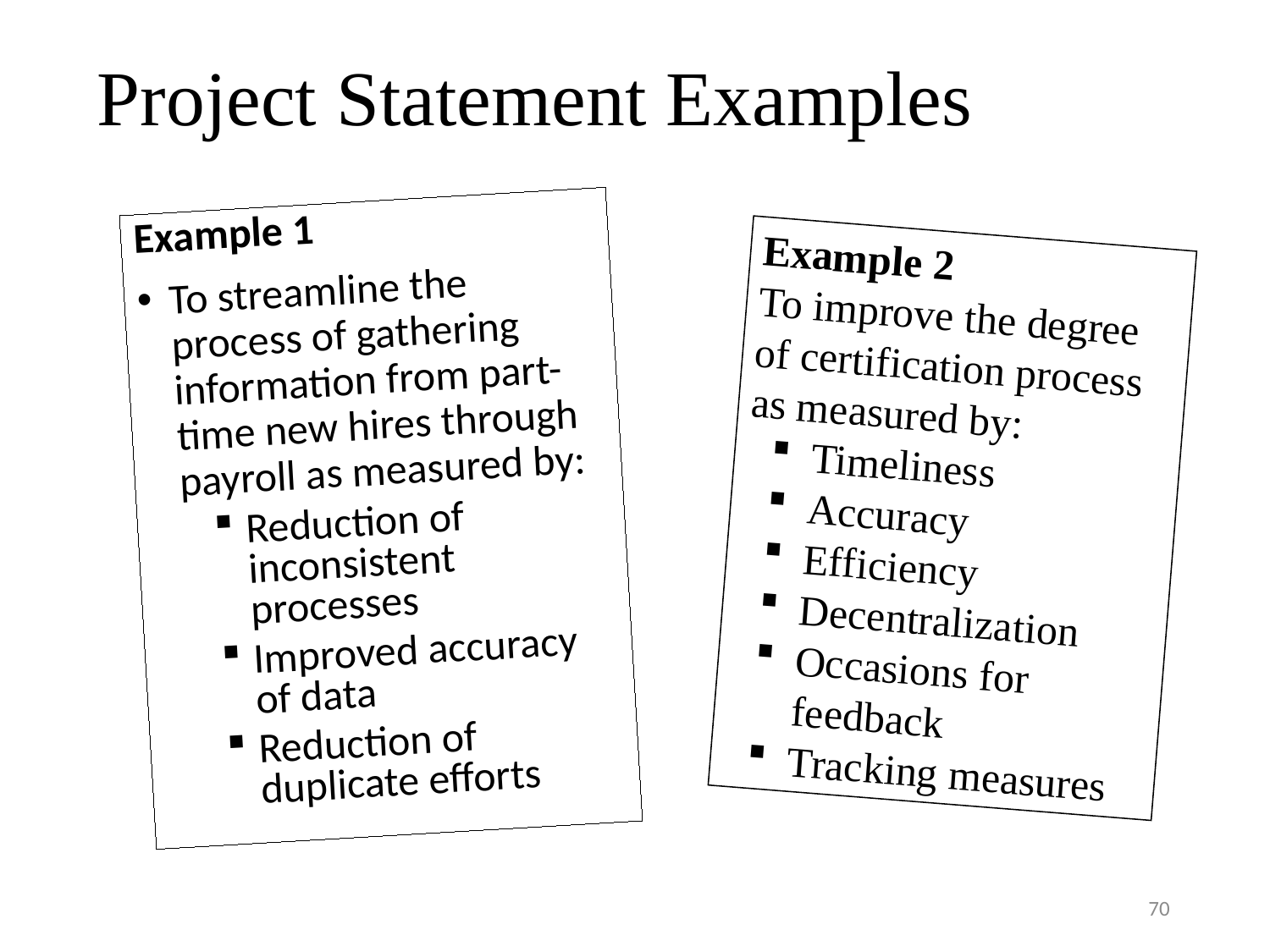

# Project Statement Examples
Example 1
To streamline the process of gathering information from part-time new hires through payroll as measured by:
Reduction of inconsistent processes
Improved accuracy of data
Reduction of duplicate efforts
Example 2
To improve the degree of certification process as measured by:
Timeliness
Accuracy
Efficiency
Decentralization
Occasions for feedback
Tracking measures
70